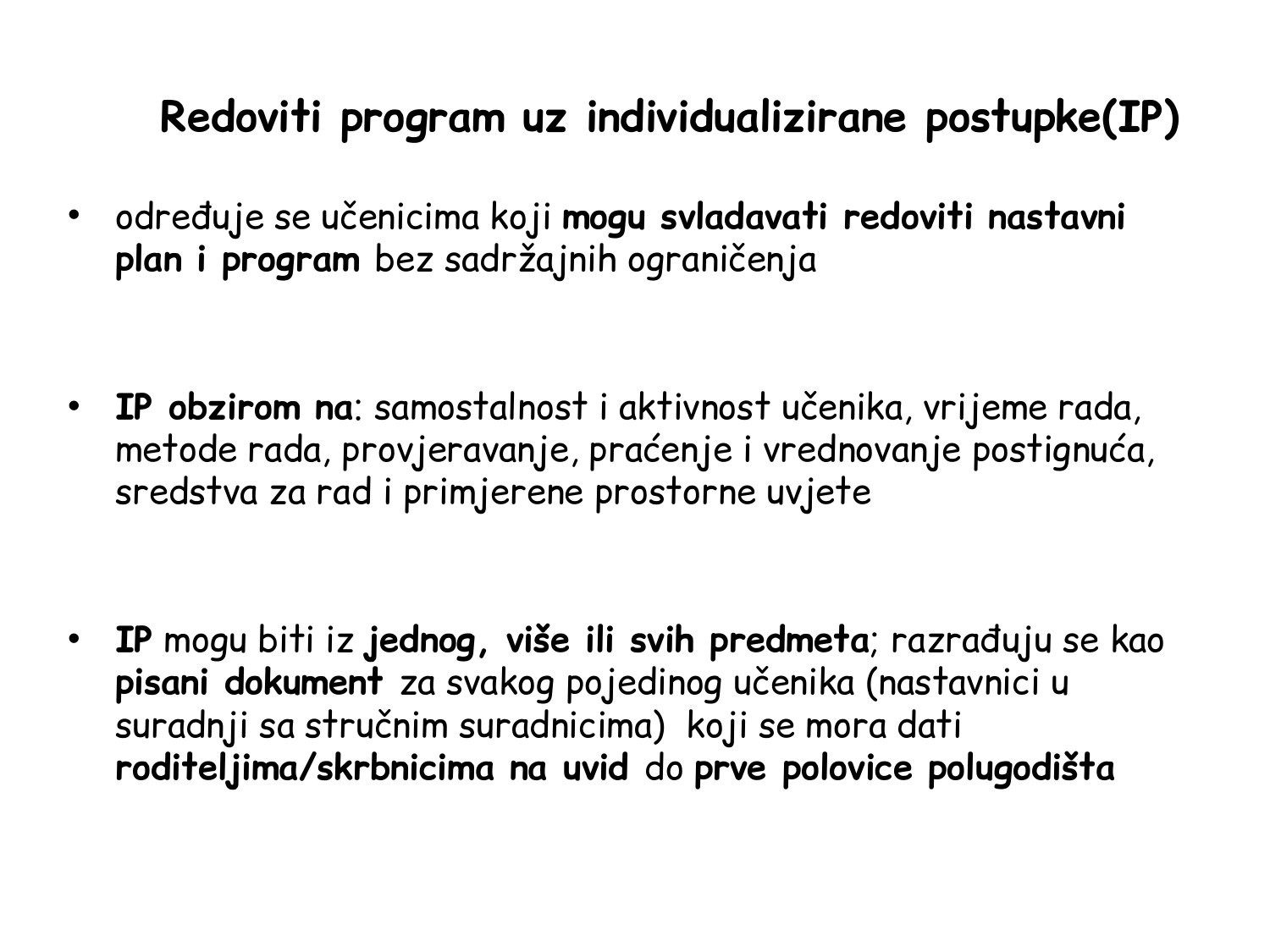

Redoviti program uz individualizirane postupke(IP)

određuje se učenicima koji mogu svladavati redoviti nastavni plan i program bez sadržajnih ograničenja

IP obzirom na: samostalnost i aktivnost učenika, vrijeme rada, metode rada, provjeravanje, praćenje i vrednovanje postignuća, sredstva za rad i primjerene prostorne uvjete

IP mogu biti iz jednog, više ili svih predmeta; razrađuju se kao pisani dokument za svakog pojedinog učenika (nastavnici u suradnji sa stručnim suradnicima)  koji se mora dati roditeljima/skrbnicima na uvid do prve polovice polugodišta